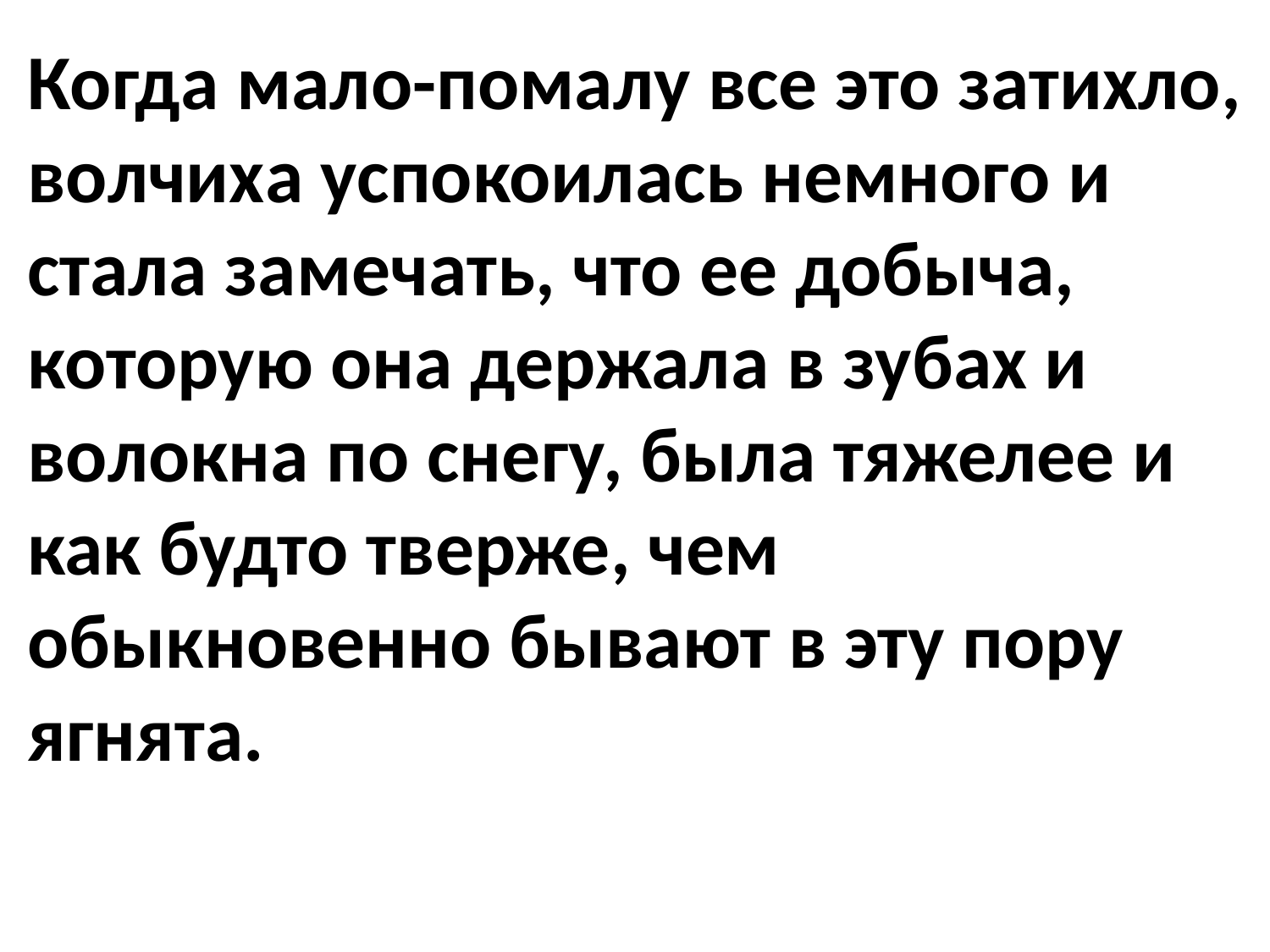

Когда мало-помалу все это затихло, волчиха успокоилась немного и стала замечать, что ее добыча, которую она держала в зубах и волокна по снегу, была тяжелее и как будто тверже, чем обыкновенно бывают в эту пору ягнята.